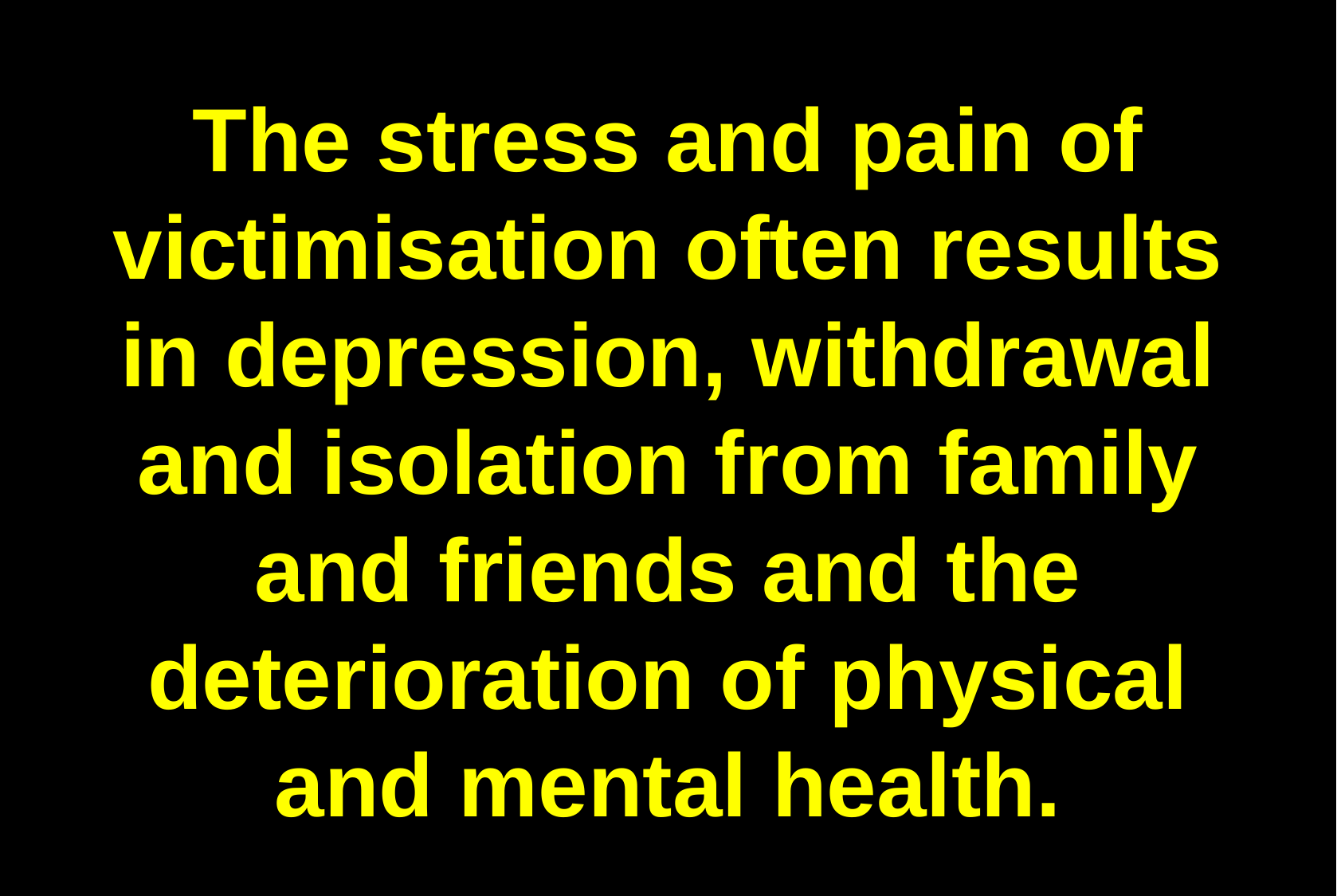

# The stress and pain of victimisation often results in depression, withdrawal and isolation from family and friends and the deterioration of physical and mental health.